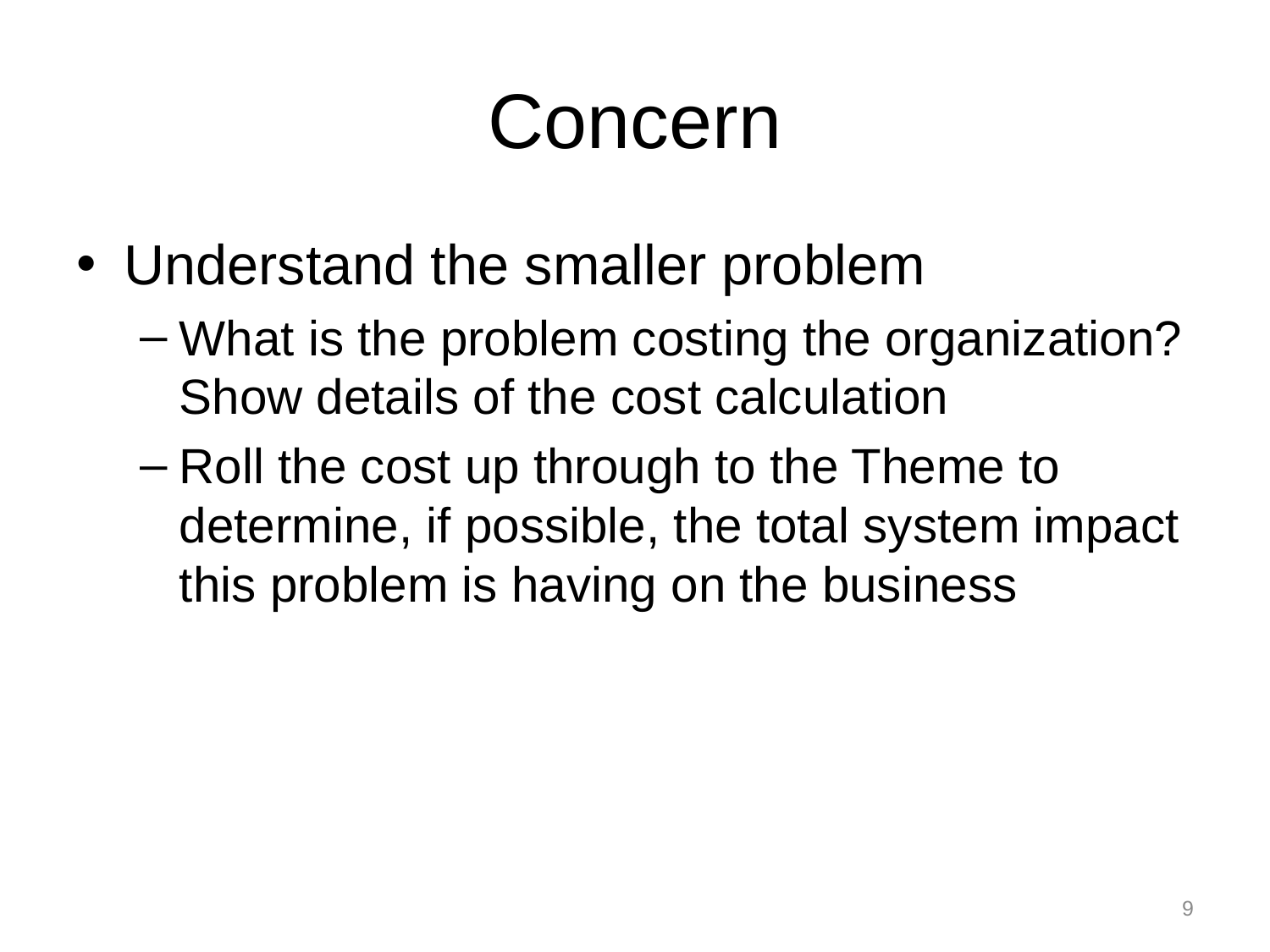

# Concern
Understand the smaller problem
What is the problem costing the organization? Show details of the cost calculation
Roll the cost up through to the Theme to determine, if possible, the total system impact this problem is having on the business
9